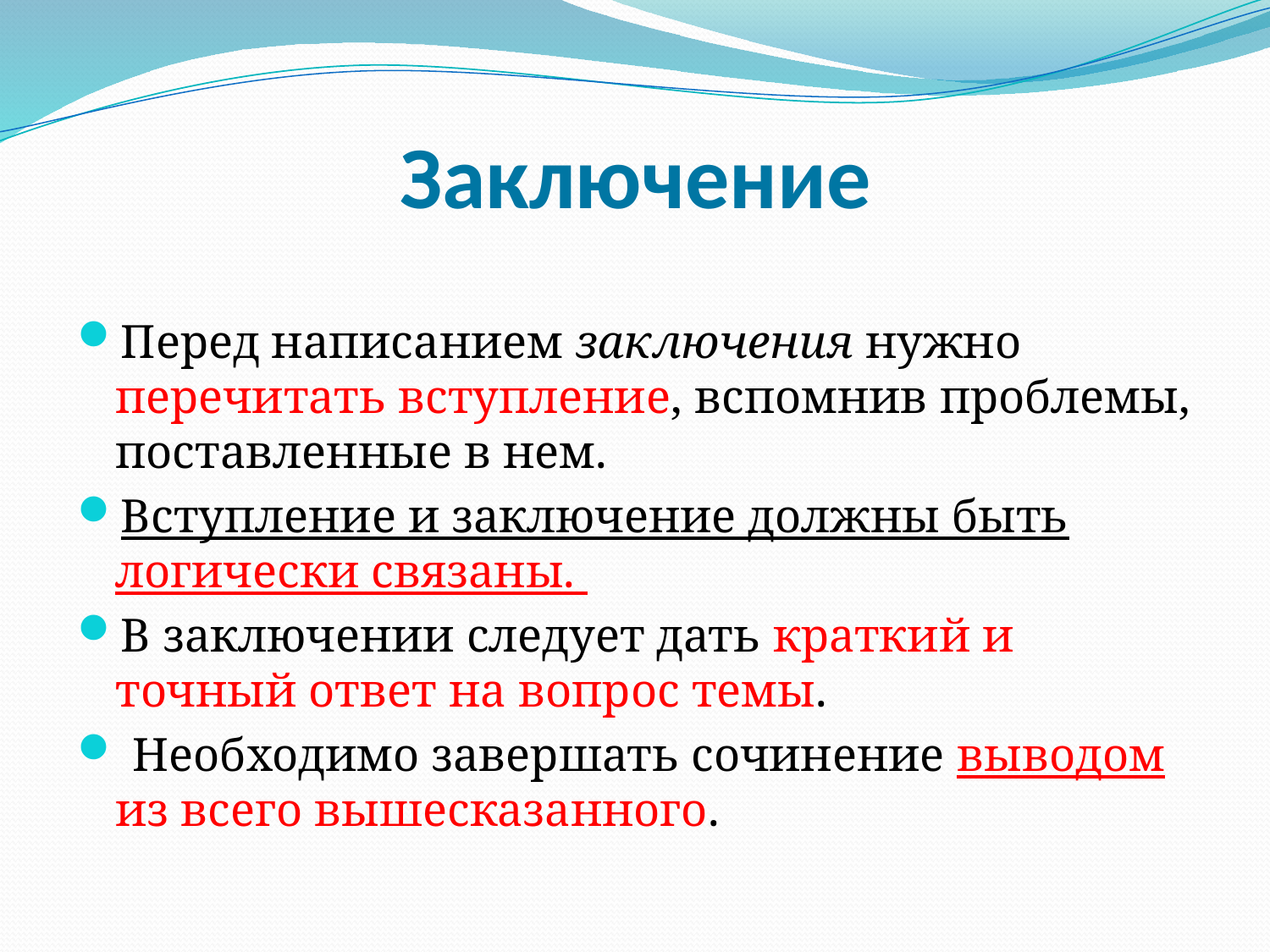

# Заключение
Перед написанием заключения нужно перечитать вступление, вспомнив проблемы, поставленные в нем.
Вступление и заключение должны быть логически связаны.
В заключении следует дать краткий и точный ответ на вопрос темы.
 Необходимо завершать сочинение выводом из всего вышесказанного.